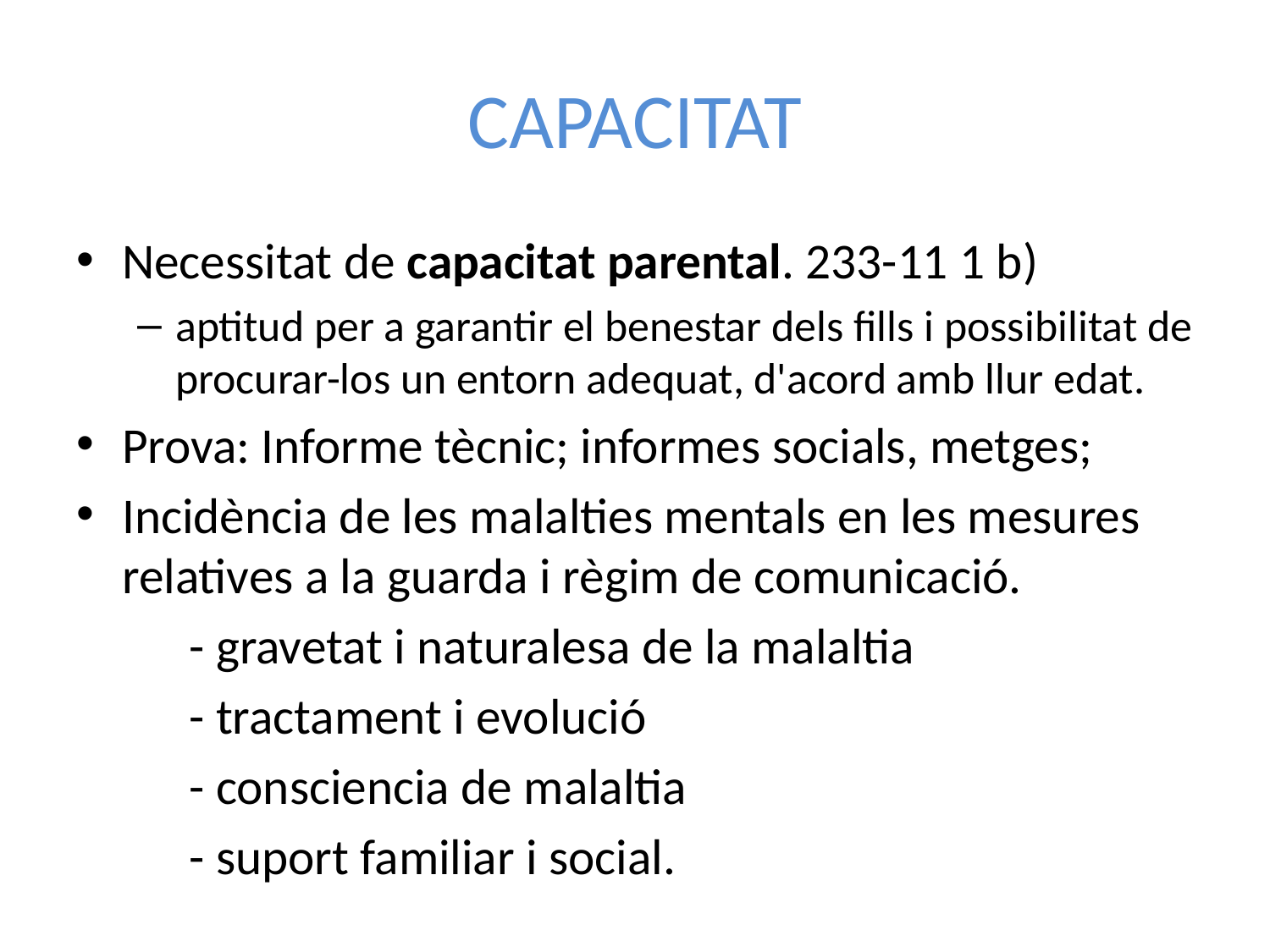

# CAPACITAT
Necessitat de capacitat parental. 233-11 1 b)
aptitud per a garantir el benestar dels fills i possibilitat de procurar-los un entorn adequat, d'acord amb llur edat.
Prova: Informe tècnic; informes socials, metges;
Incidència de les malalties mentals en les mesures relatives a la guarda i règim de comunicació.
		- gravetat i naturalesa de la malaltia
		- tractament i evolució
		- consciencia de malaltia
		- suport familiar i social.